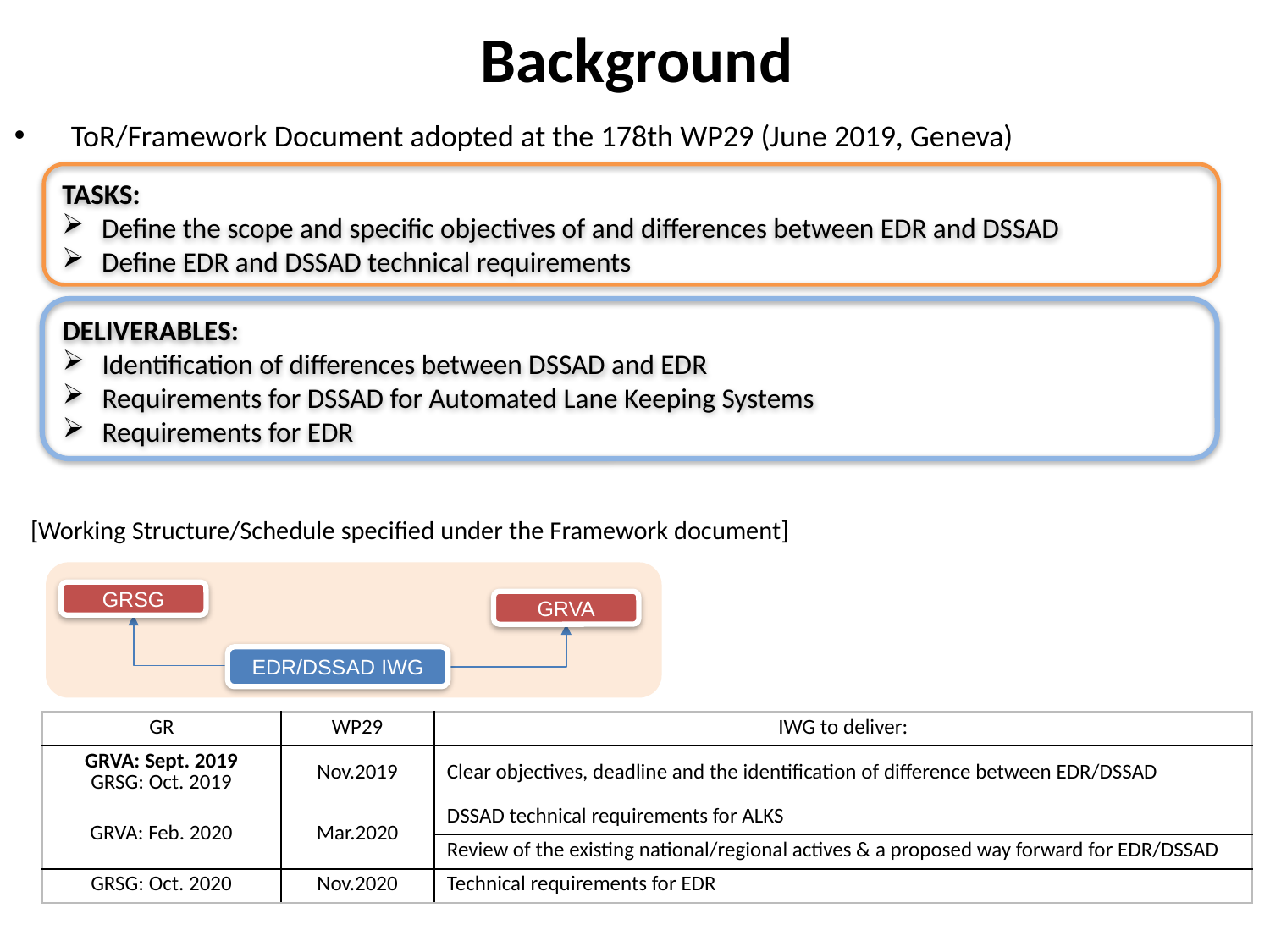

Background
ToR/Framework Document adopted at the 178th WP29 (June 2019, Geneva)

TASKS:
Define the scope and specific objectives of and differences between EDR and DSSAD
Define EDR and DSSAD technical requirements
DELIVERABLES:
Identification of differences between DSSAD and EDR
Requirements for DSSAD for Automated Lane Keeping Systems
Requirements for EDR
  [Working Structure/Schedule specified under the Framework document]

GRSG
GRVA
EDR/DSSAD IWG
| GR | WP29 | IWG to deliver: |
| --- | --- | --- |
| GRVA: Sept. 2019 GRSG: Oct. 2019 | Nov.2019 | Clear objectives, deadline and the identification of difference between EDR/DSSAD |
| GRVA: Feb. 2020 | Mar.2020 | DSSAD technical requirements for ALKS |
|  |  | Review of the existing national/regional actives & a proposed way forward for EDR/DSSAD |
| GRSG: Oct. 2020 | Nov.2020 | Technical requirements for EDR |